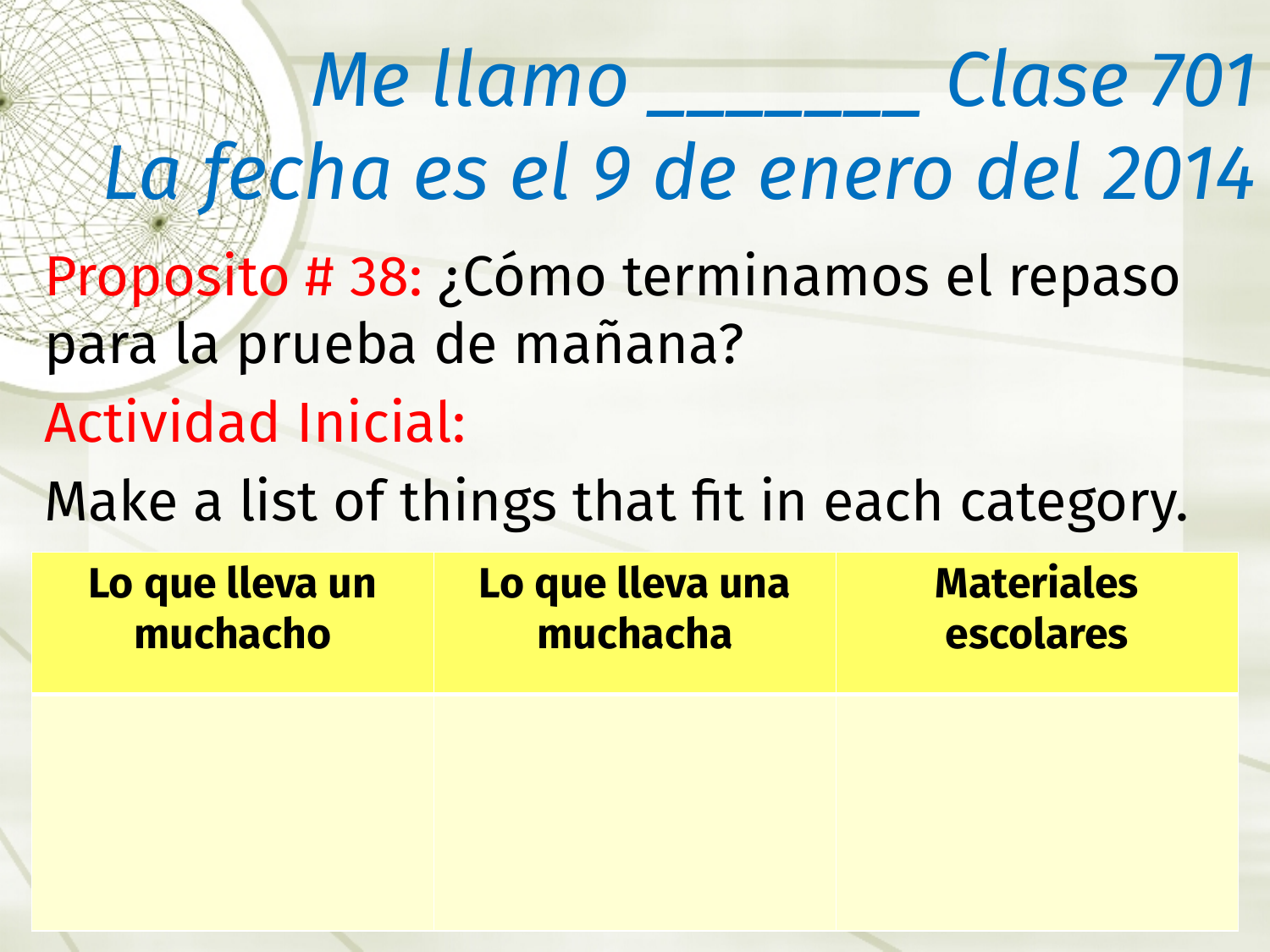

# Me llamo _______ Clase 701 La fecha es el 9 de enero del 2014
Proposito # 38: ¿Cómo terminamos el repaso para la prueba de mañana?
Actividad Inicial:
Make a list of things that fit in each category.
| Lo que lleva un muchacho | Lo que lleva una muchacha | Materiales escolares |
| --- | --- | --- |
|  |  |  |